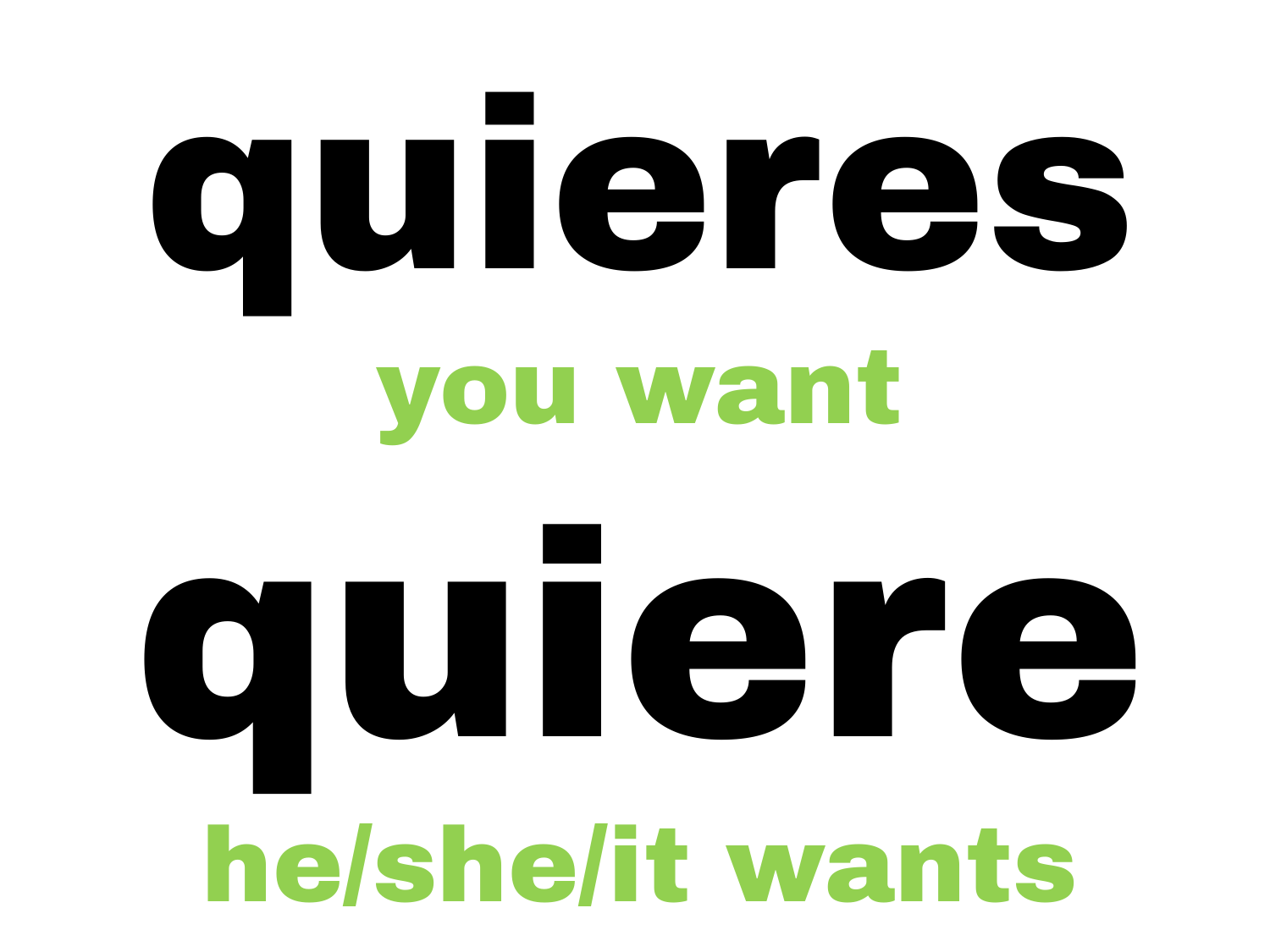

# quieres you want quiere he/she/it wants